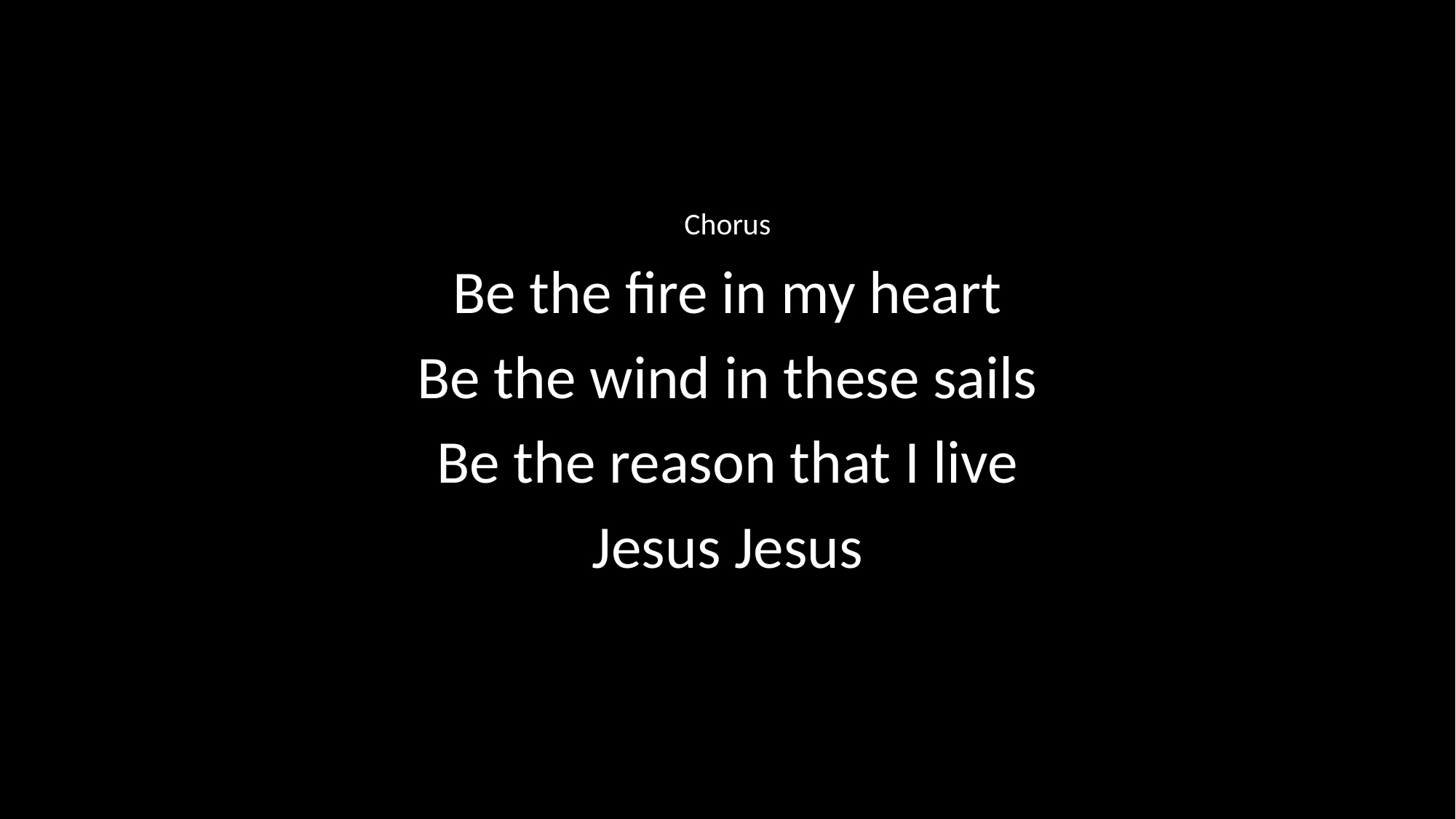

Chorus
Be the fire in my heart
Be the wind in these sails
Be the reason that I live
Jesus Jesus